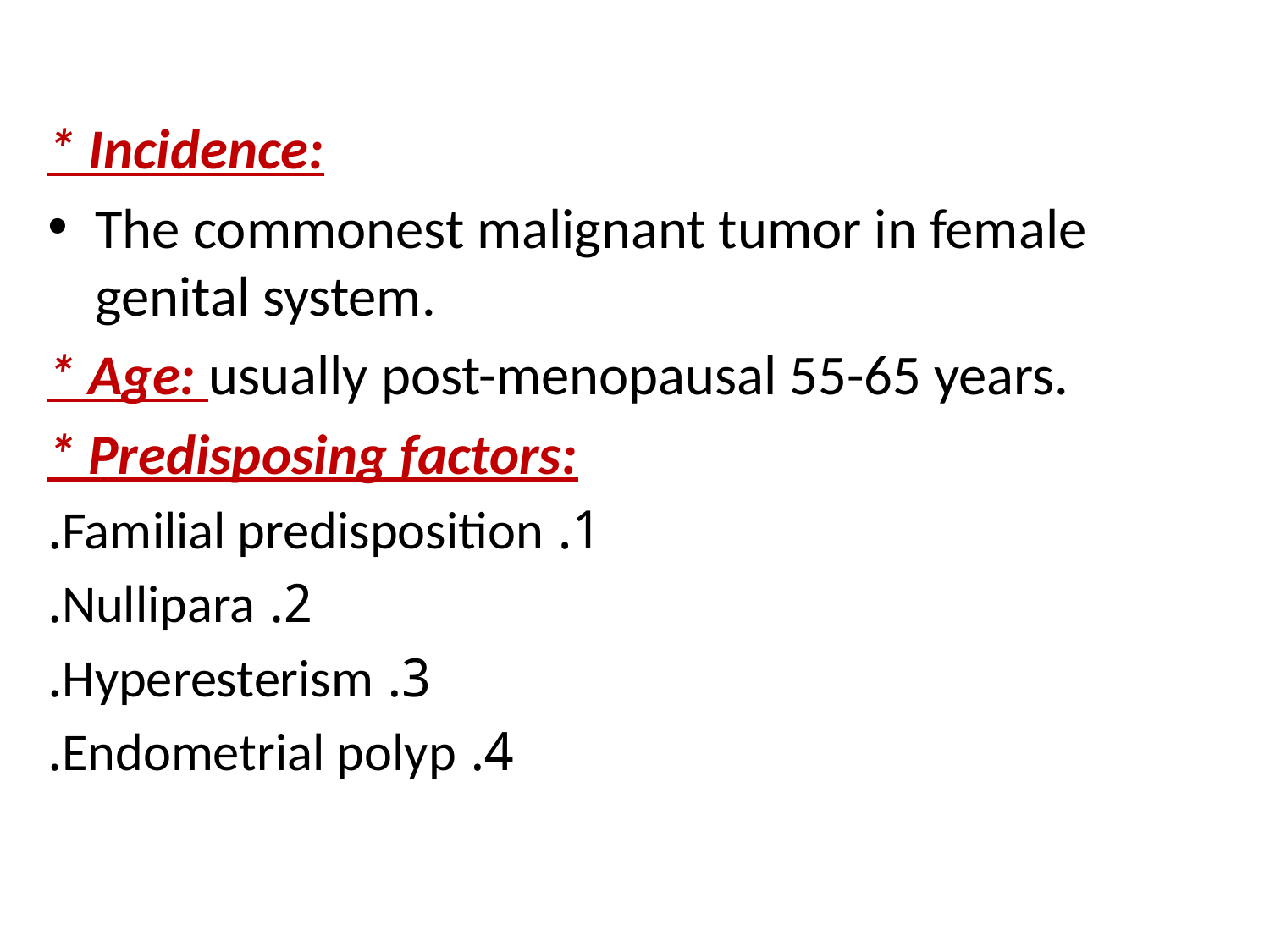

* Incidence:
The commonest malignant tumor in female genital system.
* Age: usually post-menopausal 55-65 years.
* Predisposing factors:
1. Familial predisposition.
2. Nullipara.
3. Hyperesterism.
4. Endometrial polyp.